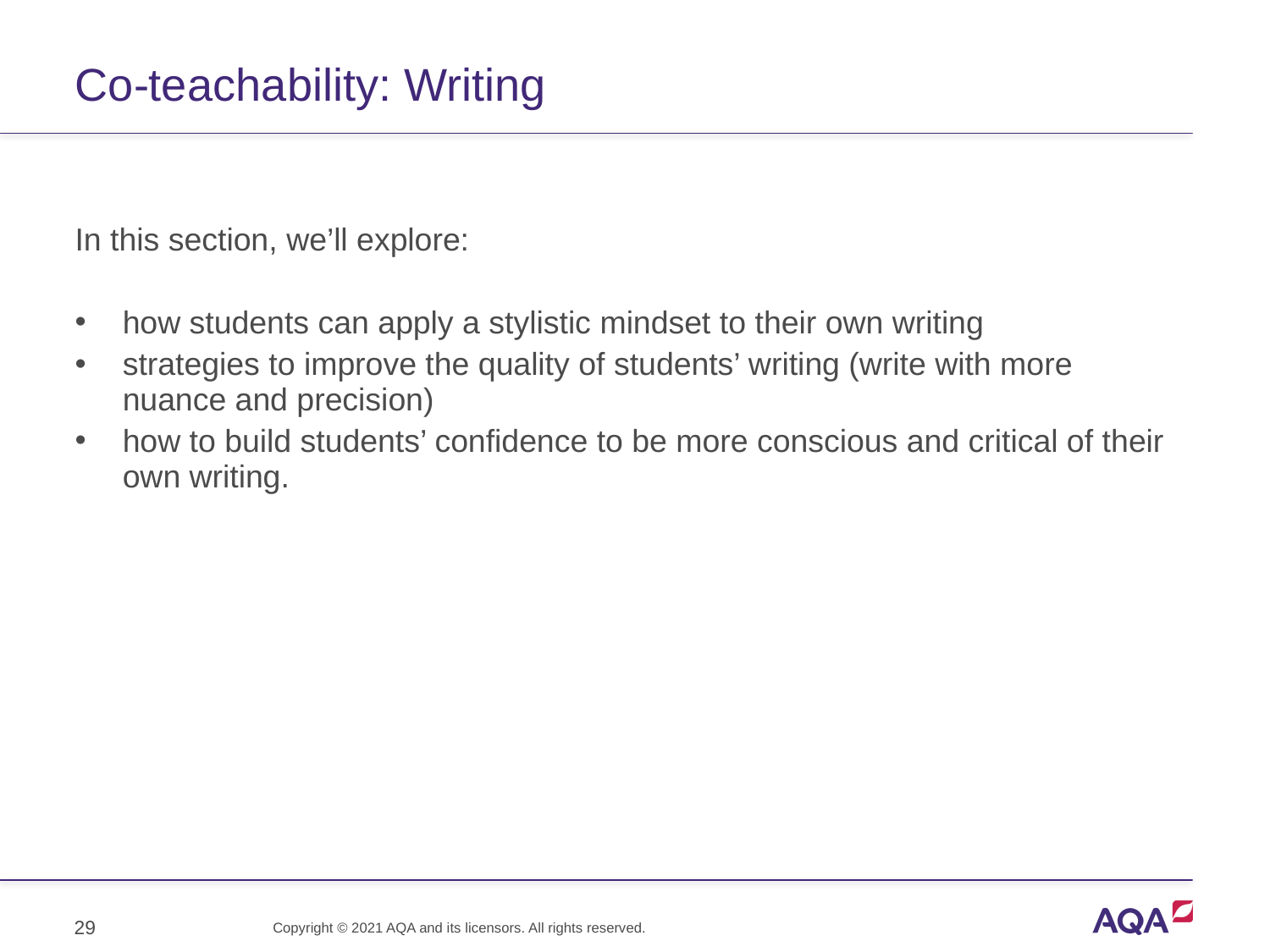

# Co-teachability: Writing
In this section, we’ll explore:

how students can apply a stylistic mindset to their own writing
strategies to improve the quality of students’ writing (write with more nuance and precision)
how to build students’ confidence to be more conscious and critical of their own writing.

29
Copyright © 2021 AQA and its licensors. All rights reserved.